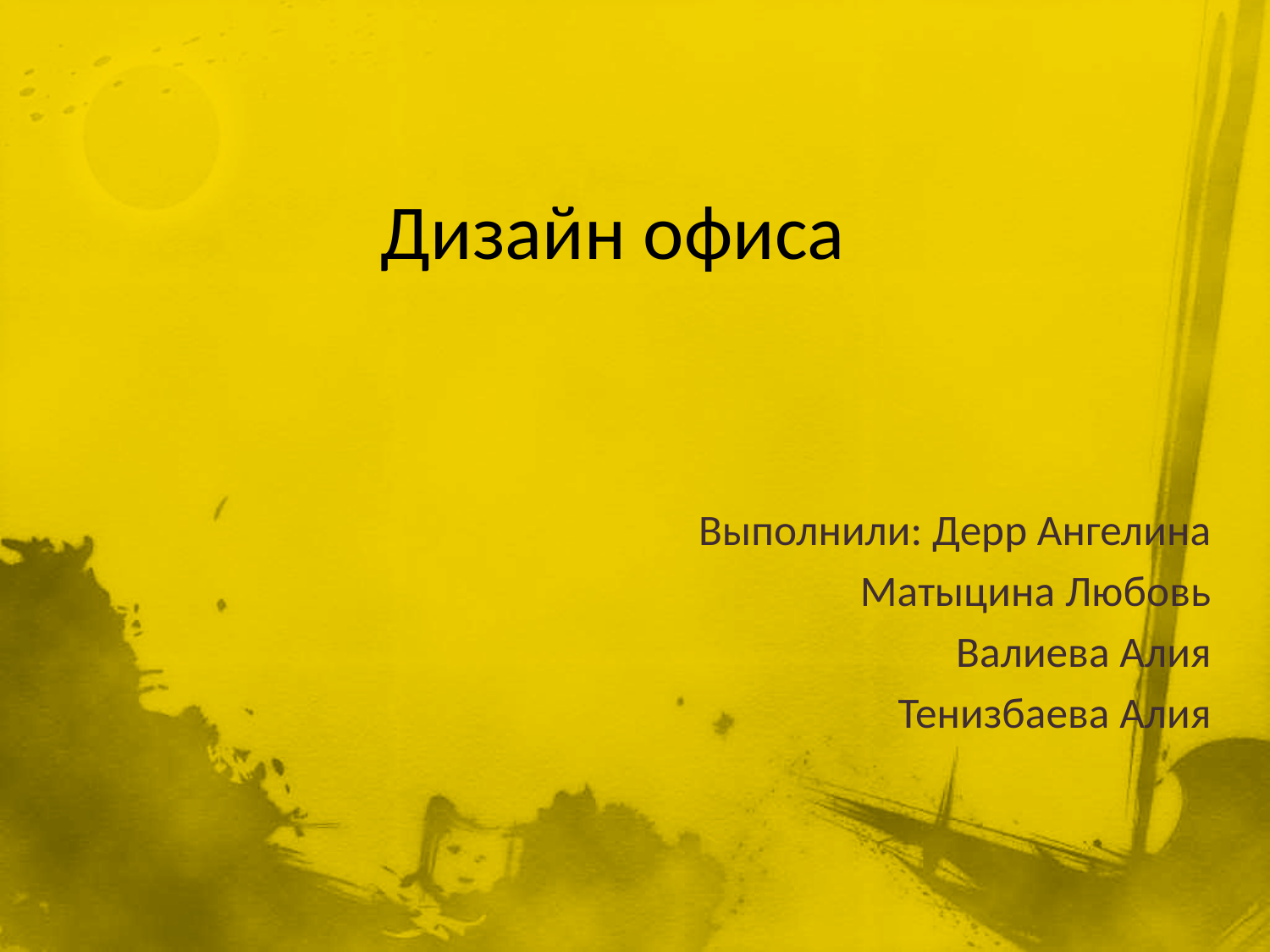

# Дизайн офиса
Выполнили: Дерр Ангелина
Матыцина Любовь
Валиева Алия
Тенизбаева Алия